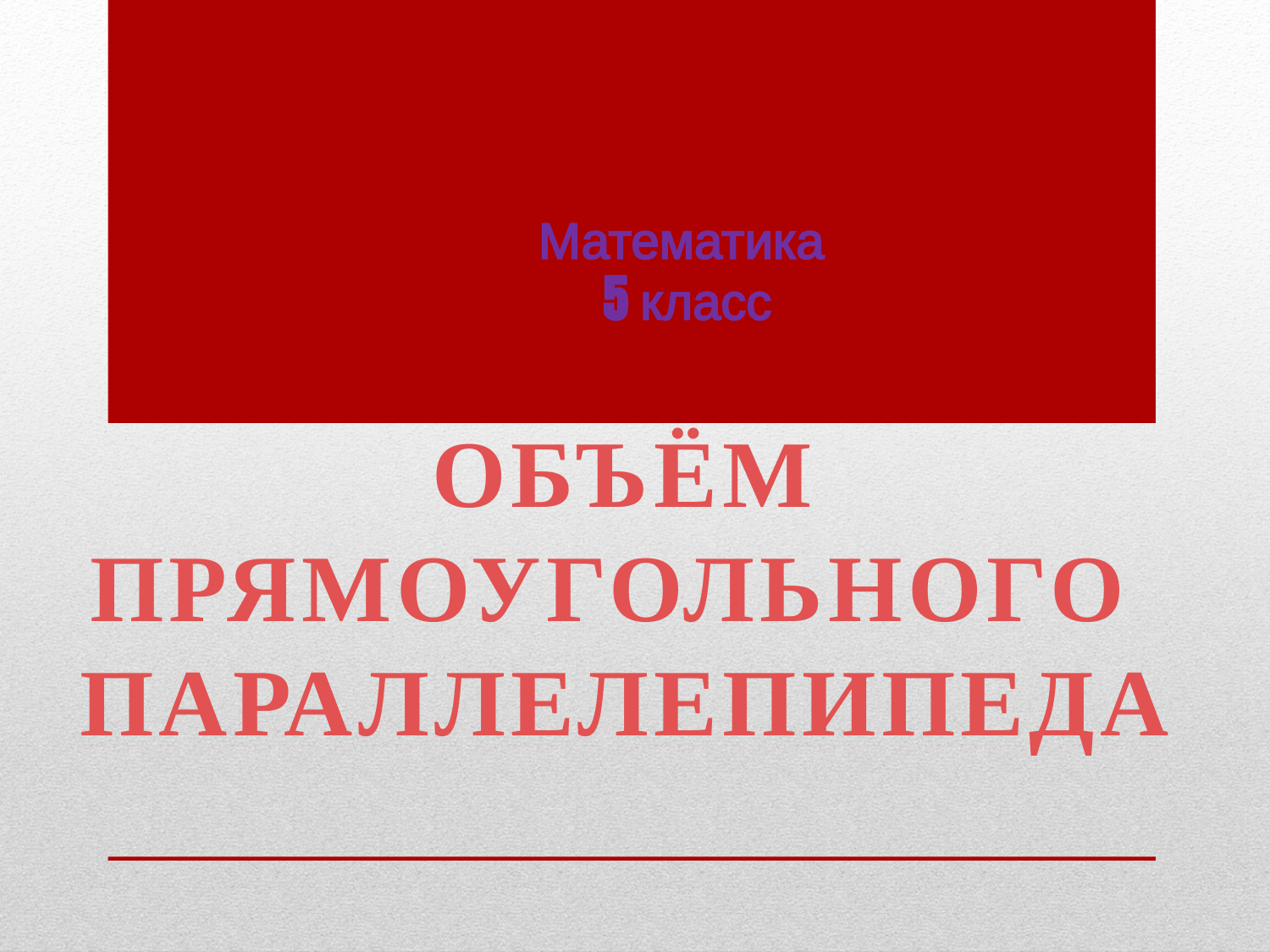

# Математика 5 класс
ОБЪЁМ
ПРЯМОУГОЛЬНОГО
ПАРАЛЛЕЛЕПИПЕДА